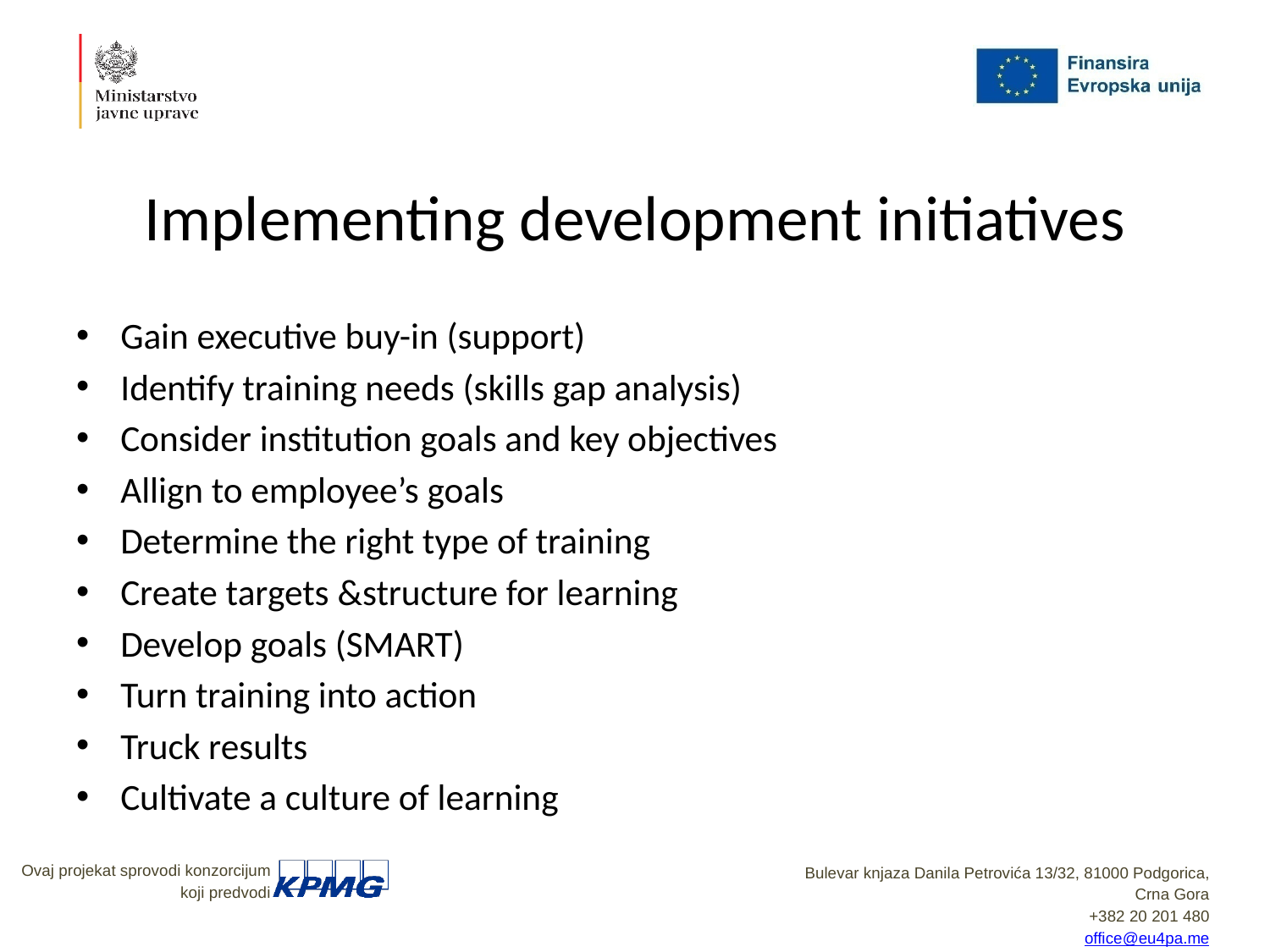

# Implementing development initiatives

Gain executive buy-in (support)
Identify training needs (skills gap analysis)
Consider institution goals and key objectives
Allign to employee’s goals
Determine the right type of training
Create targets &structure for learning
Develop goals (SMART)
Turn training into action
Truck results
Cultivate a culture of learning